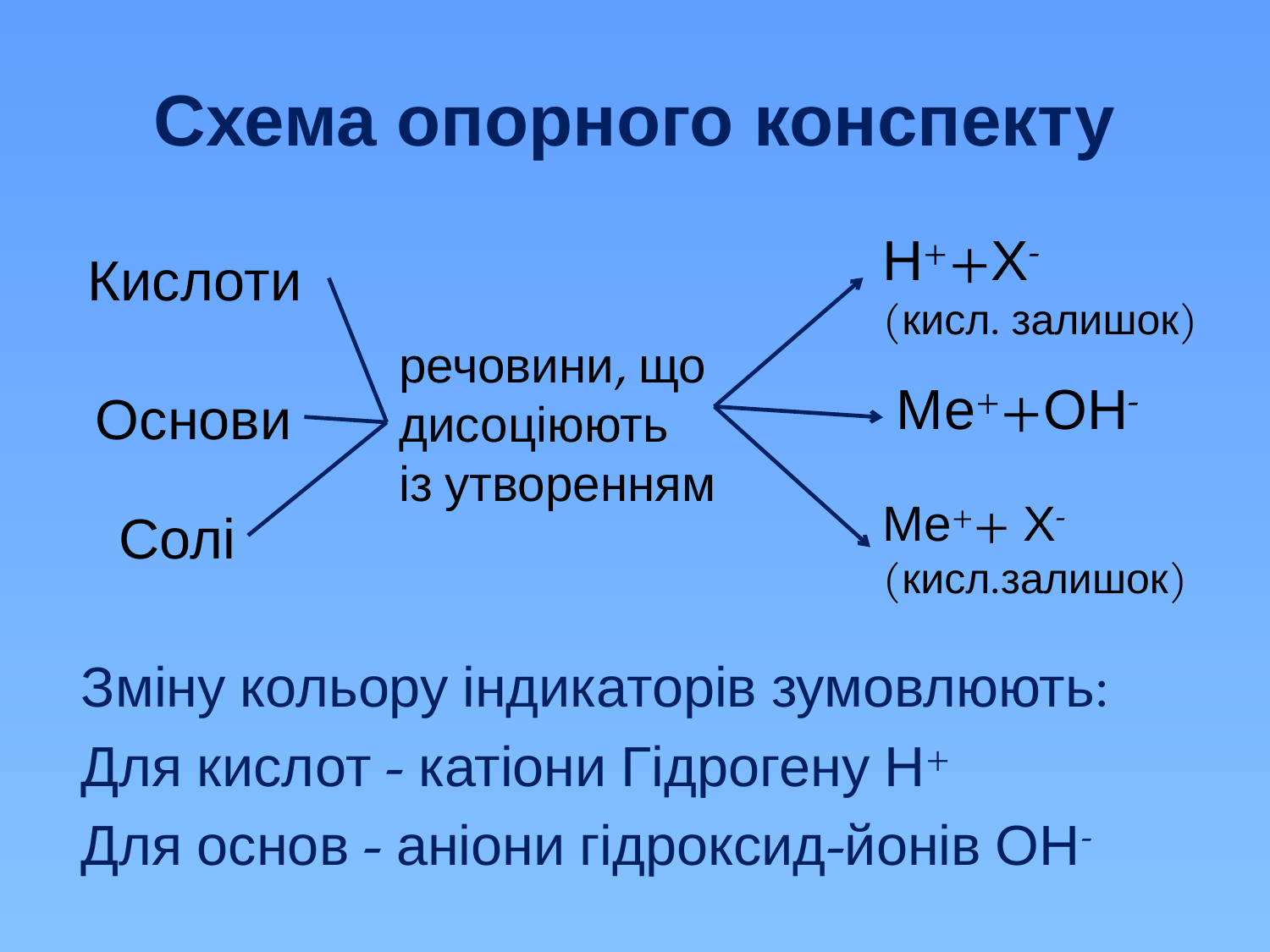

# Схема опорного конспекту
Н++Х-
(кисл. залишок)
Кислоти
речовини, що
дисоціюють
із утворенням
Ме++ОН-
Основи
Ме++ Х-
(кисл.залишок)
Солі
Зміну кольору індикаторів зумовлюють:
Для кислот - катіони Гідрогену Н+
Для основ - аніони гідроксид-йонів ОН-